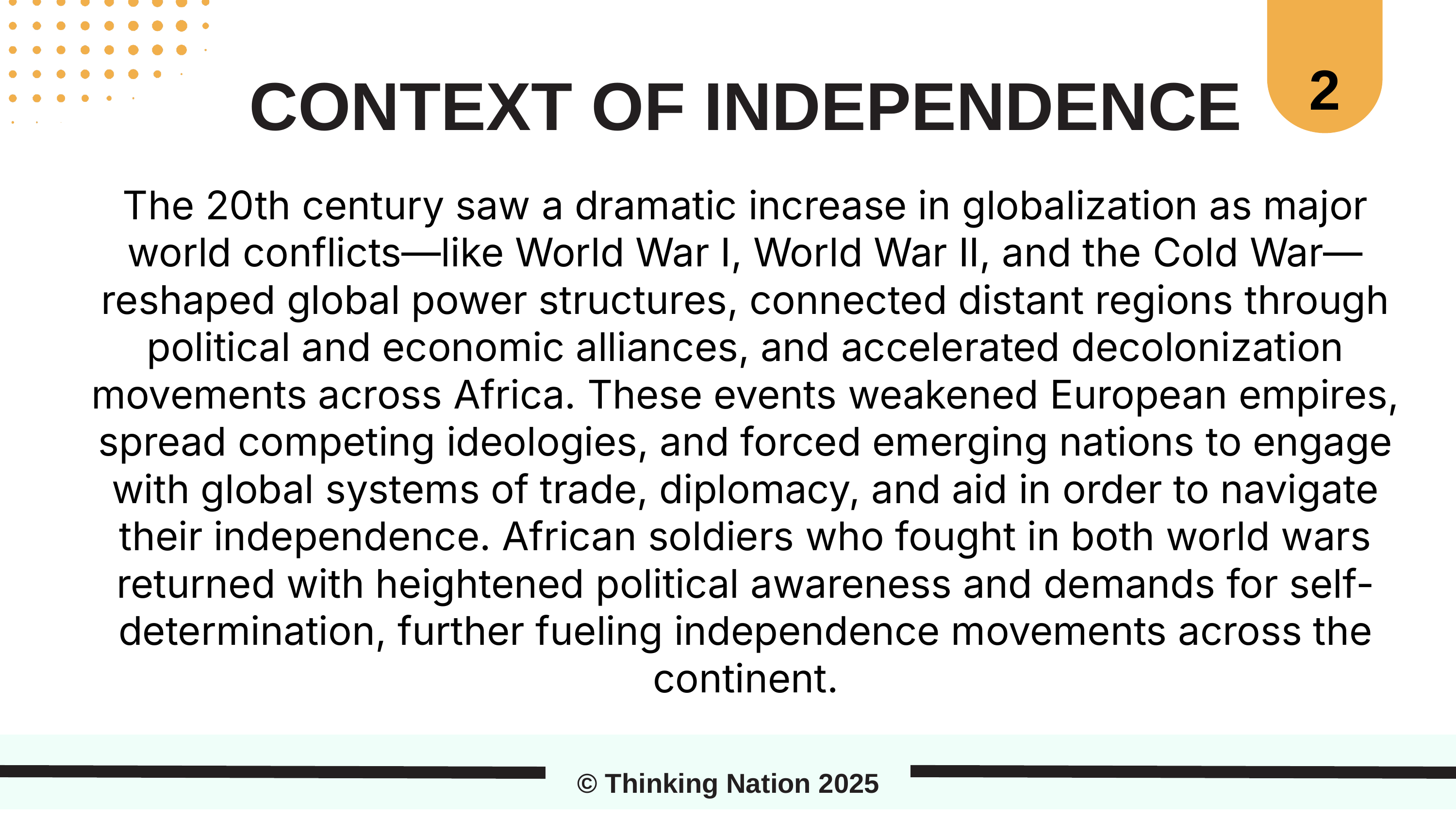

2
CONTEXT OF INDEPENDENCE
The 20th century saw a dramatic increase in globalization as major world conflicts—like World War I, World War II, and the Cold War—reshaped global power structures, connected distant regions through political and economic alliances, and accelerated decolonization movements across Africa. These events weakened European empires, spread competing ideologies, and forced emerging nations to engage with global systems of trade, diplomacy, and aid in order to navigate their independence. African soldiers who fought in both world wars returned with heightened political awareness and demands for self-determination, further fueling independence movements across the continent.

© Thinking Nation 2025